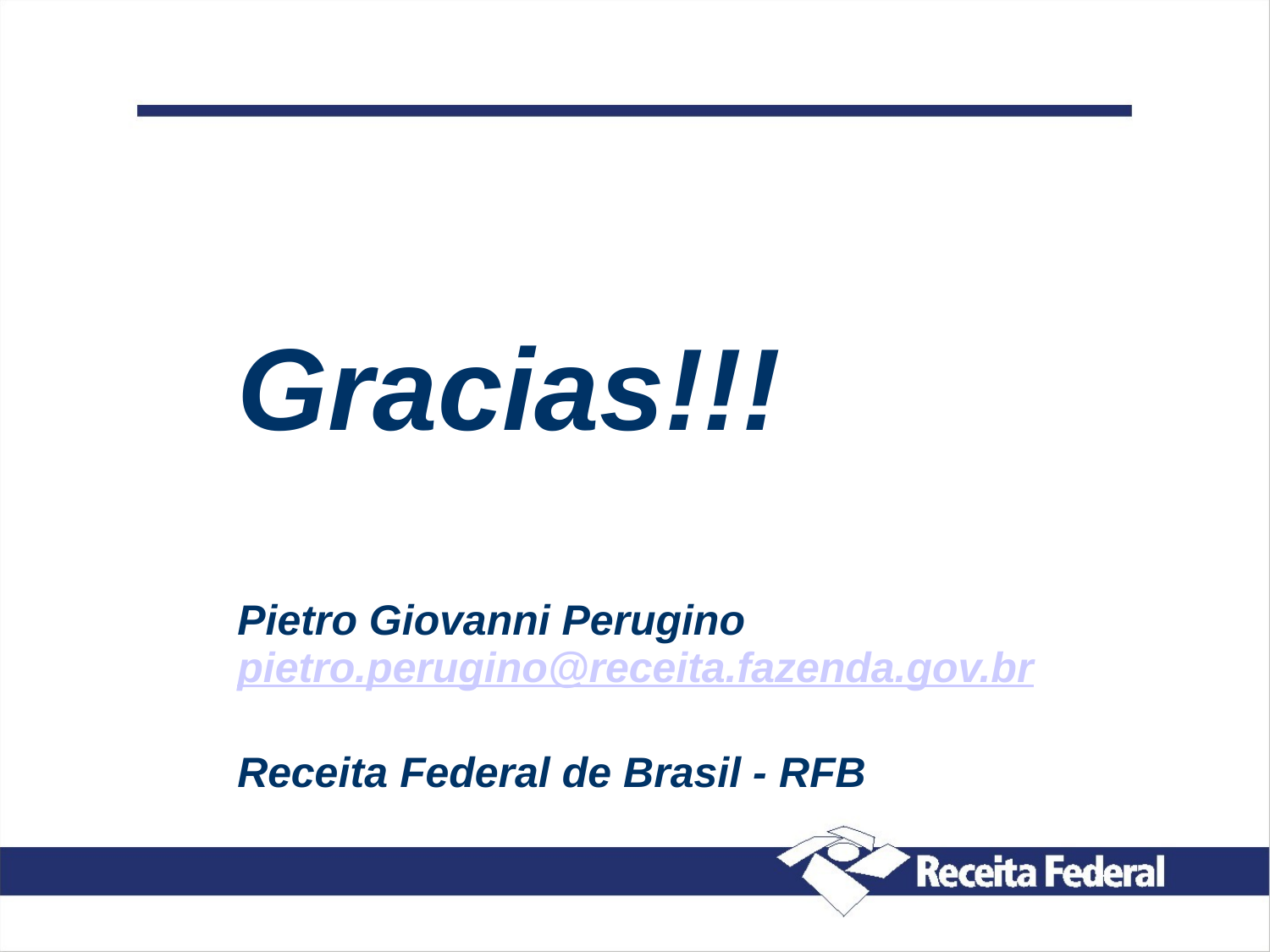

Gracias!!!
Pietro Giovanni Perugino
pietro.perugino@receita.fazenda.gov.br
Receita Federal de Brasil - RFB